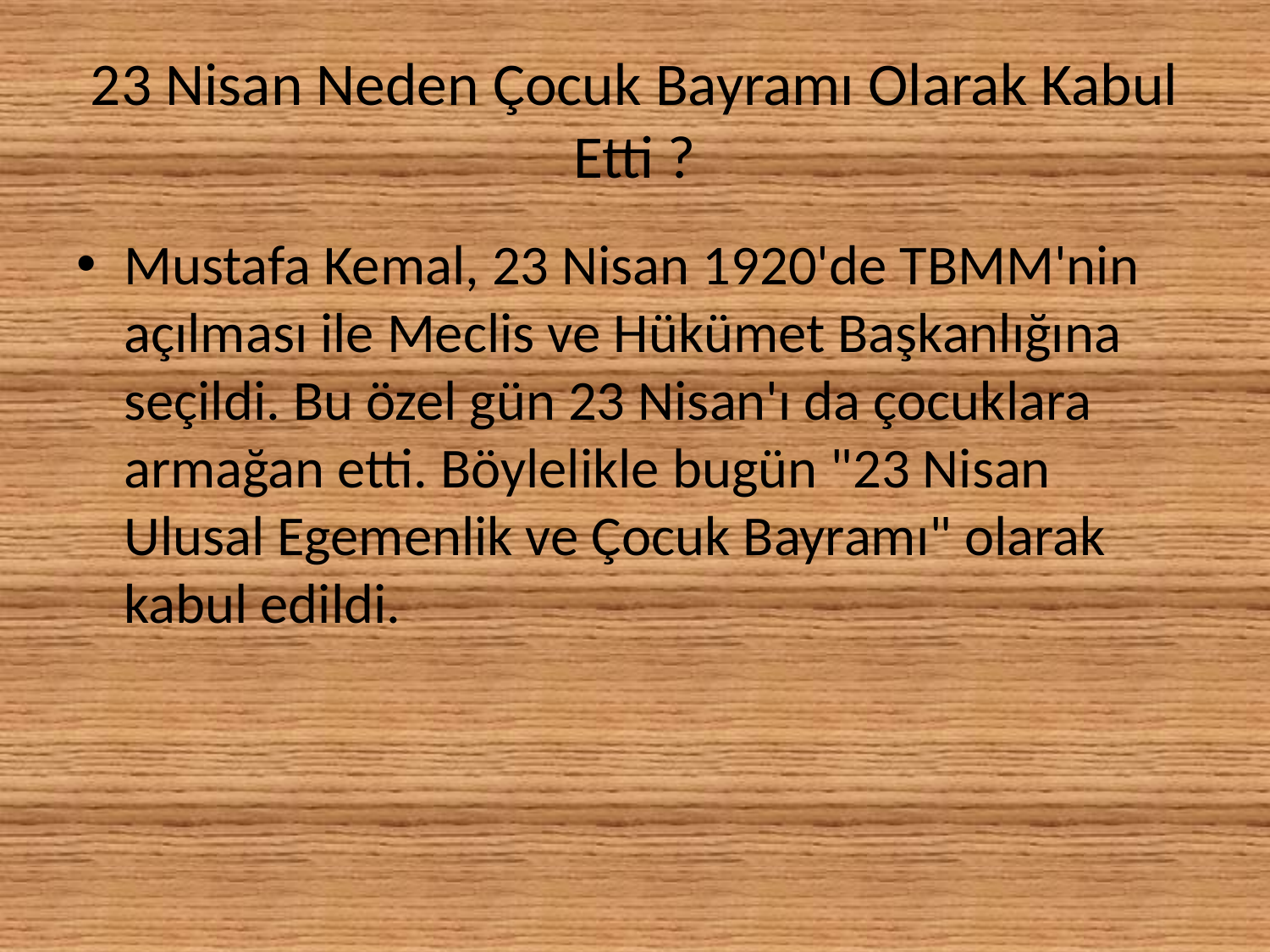

# 23 Nisan Neden Çocuk Bayramı Olarak Kabul Etti ?
Mustafa Kemal, 23 Nisan 1920'de TBMM'nin açılması ile Meclis ve Hükümet Başkanlığına seçildi. Bu özel gün 23 Nisan'ı da çocuklara armağan etti. Böylelikle bugün "23 Nisan Ulusal Egemenlik ve Çocuk Bayramı" olarak kabul edildi.